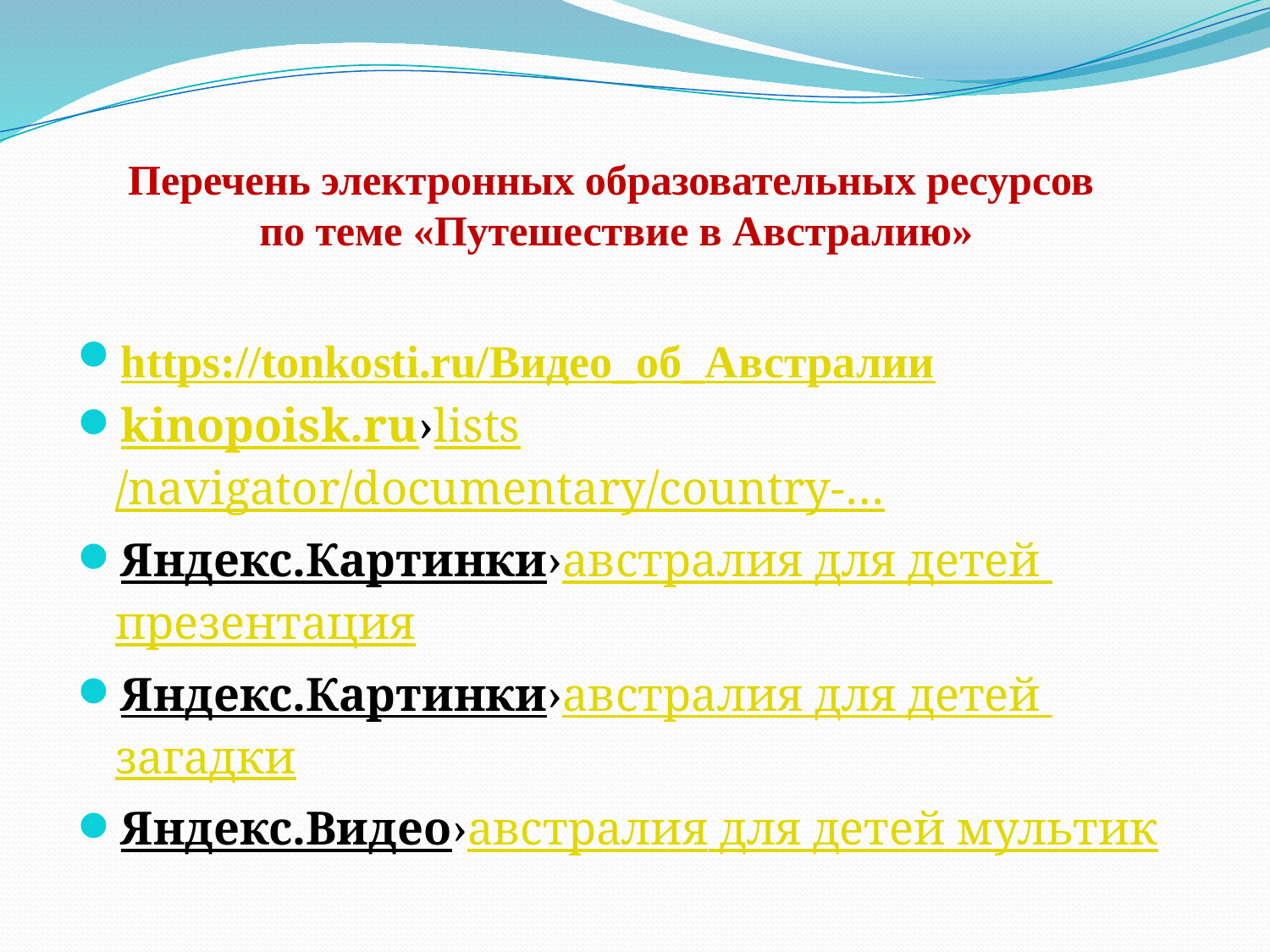

# Перечень электронных образовательных ресурсов по теме «Путешествие в Австралию»
https://tonkosti.ru/Видео_об_Австралии
kinopoisk.ru›lists/navigator/documentary/country-…
Яндекс.Картинки›австралия для детей презентация
Яндекс.Картинки›австралия для детей загадки
Яндекс.Видео›австралия для детей мультик